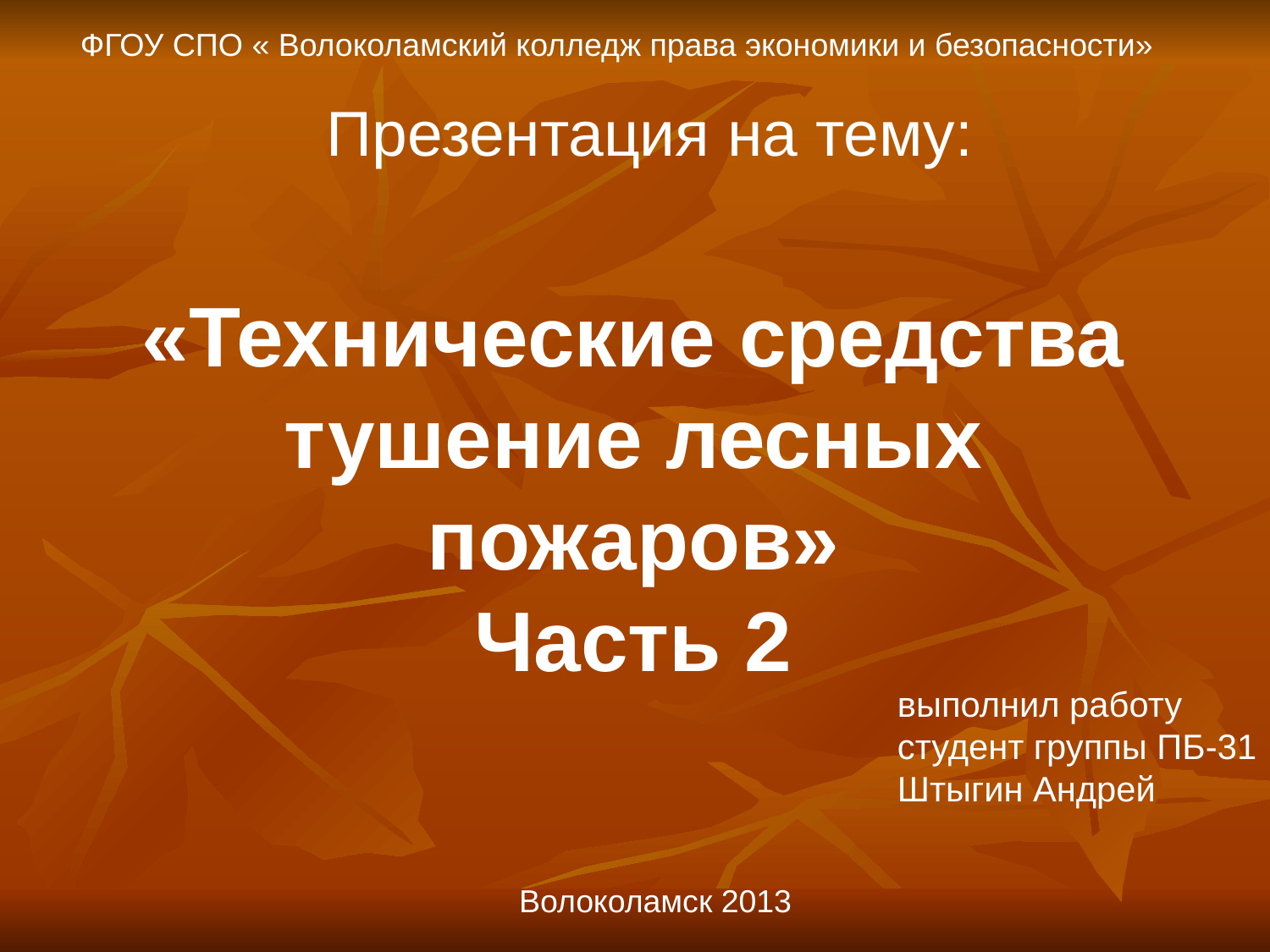

ФГОУ СПО « Волоколамский колледж права экономики и безопасности»
Презентация на тему:

«Технические средства тушение лесных пожаров»
Часть 2
выполнил работу
студент группы ПБ-31
Штыгин Андрей

Волоколамск 2013